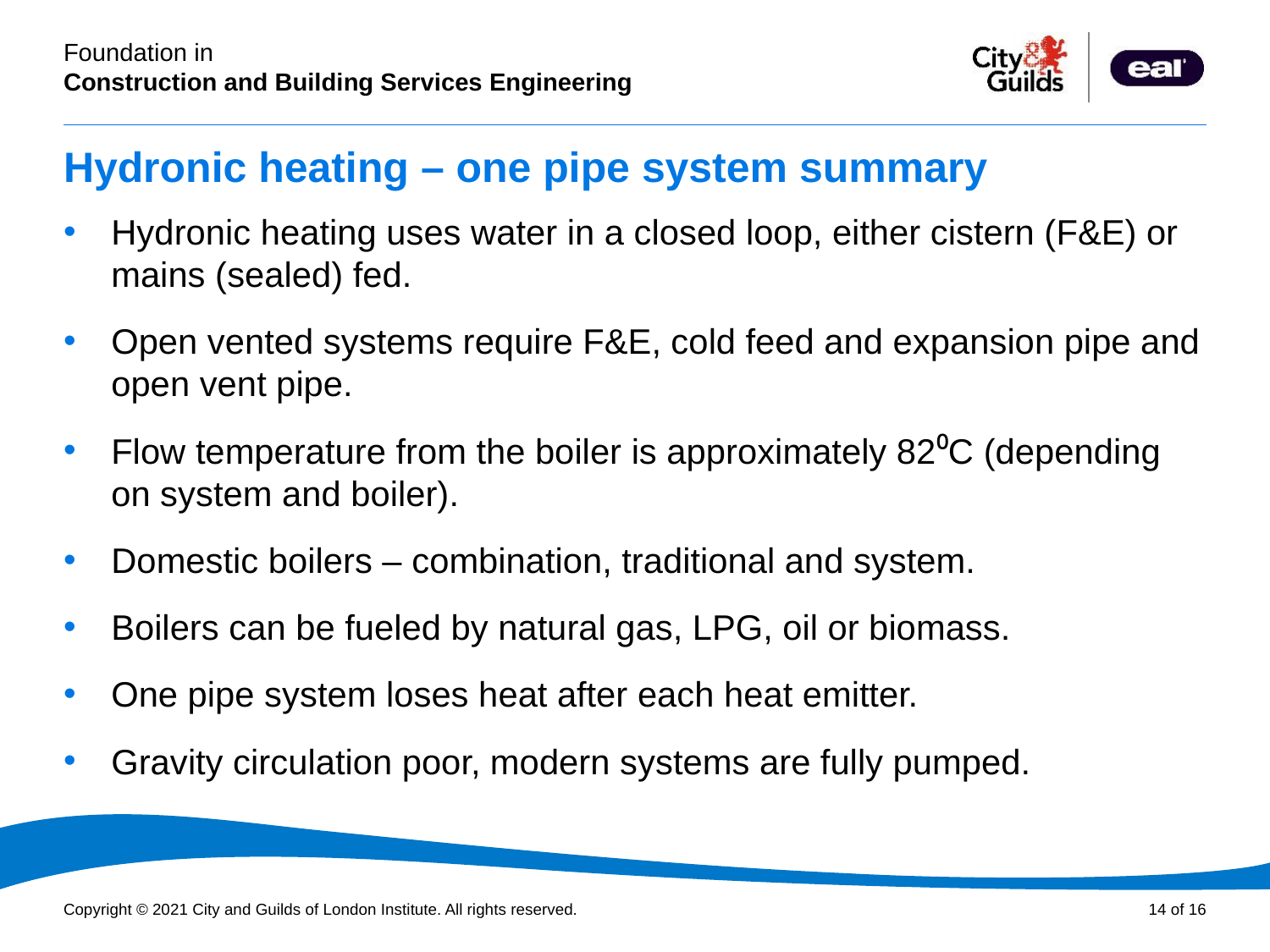

# Hydronic heating – one pipe system summary
Hydronic heating uses water in a closed loop, either cistern (F&E) or mains (sealed) fed.
Open vented systems require F&E, cold feed and expansion pipe and open vent pipe.
Flow temperature from the boiler is approximately 82⁰C (depending on system and boiler).
Domestic boilers – combination, traditional and system.
Boilers can be fueled by natural gas, LPG, oil or biomass.
One pipe system loses heat after each heat emitter.
Gravity circulation poor, modern systems are fully pumped.